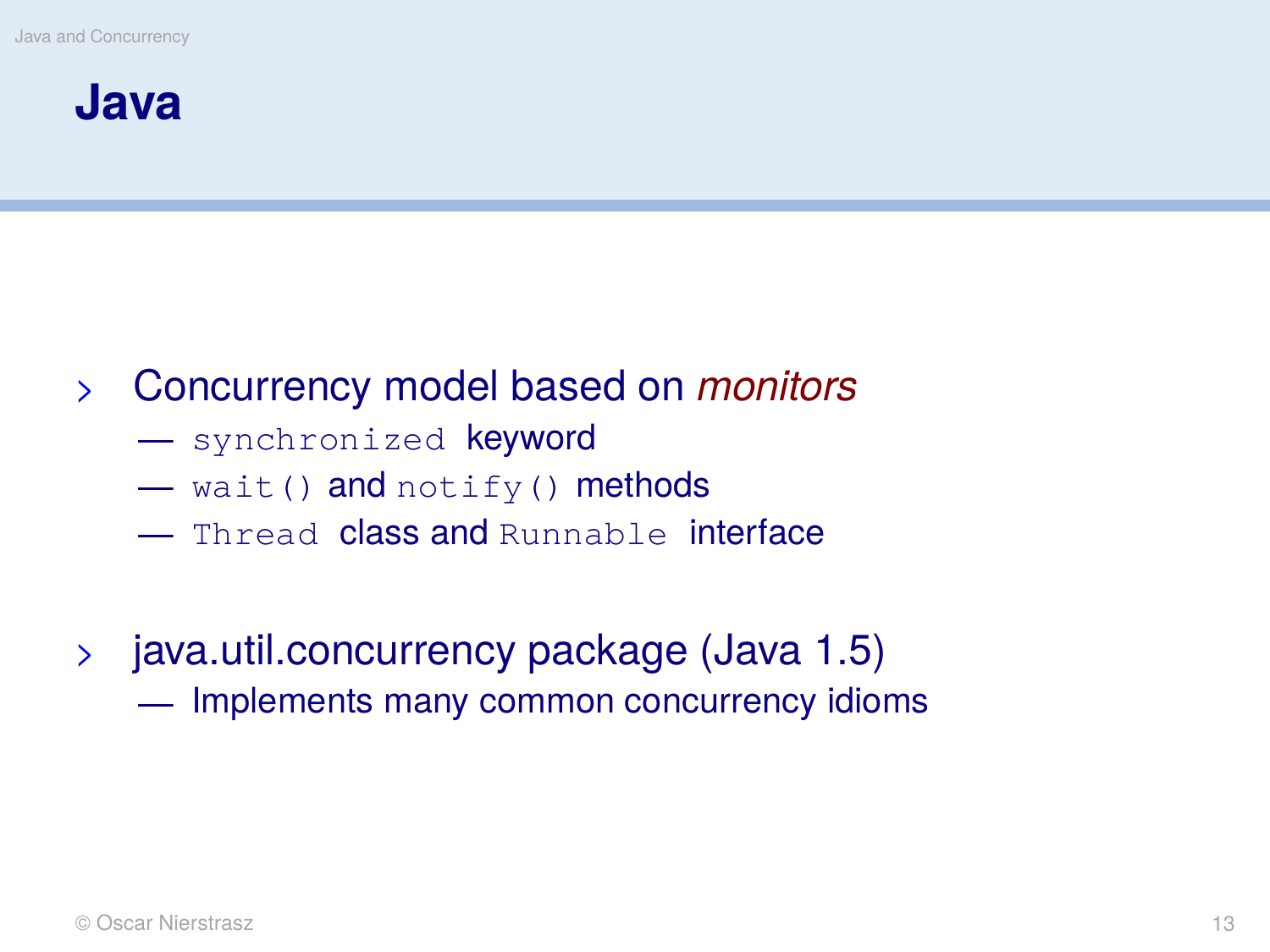

Java and Concurrency
# Java
Concurrency model based on monitors
synchronized keyword
wait() and notify() methods
Thread class and Runnable interface

java.util.concurrency package (Java 1.5)
Implements many common concurrency idioms
© Oscar Nierstrasz
13